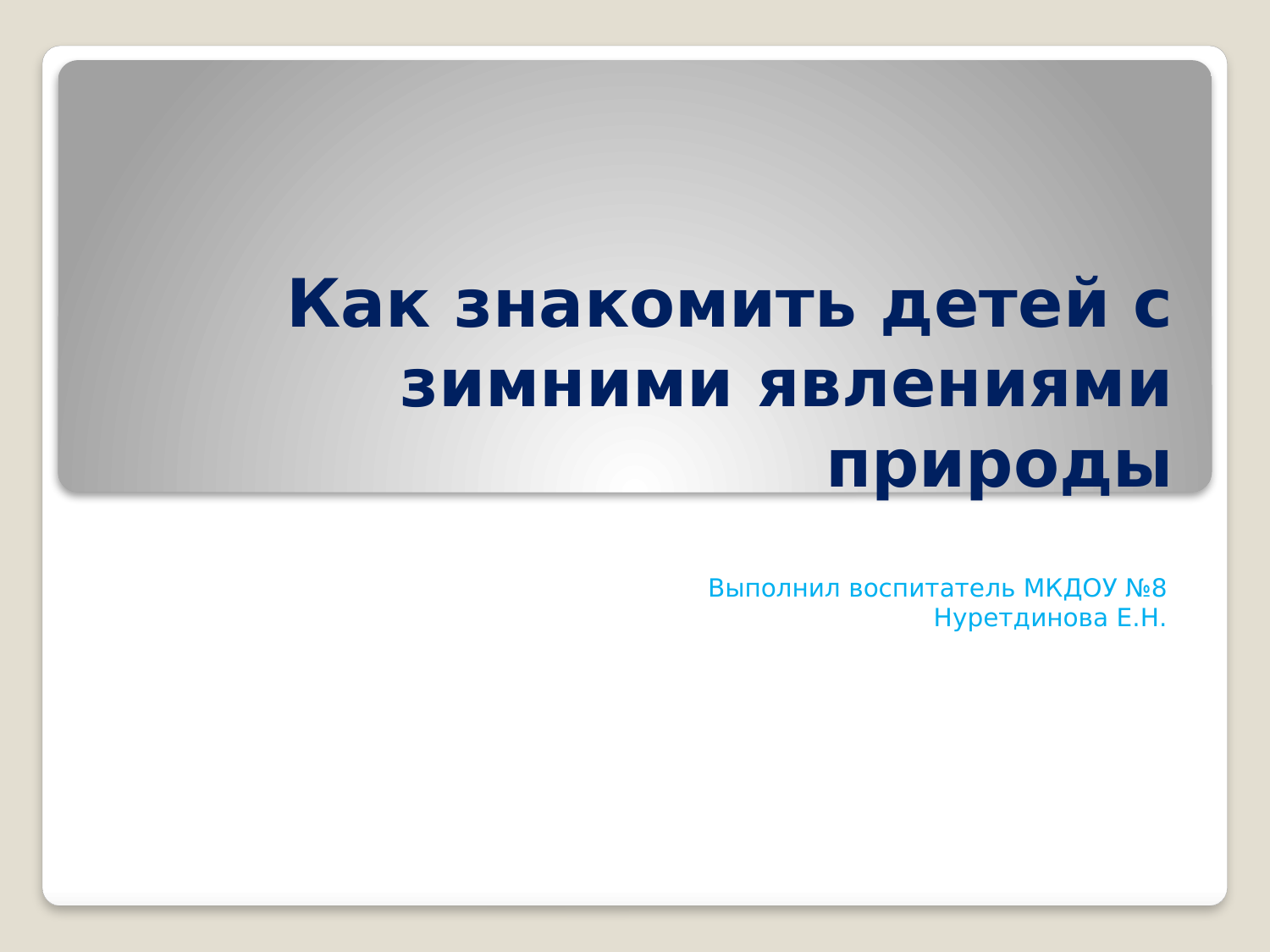

# Как знакомить детей с зимними явлениями природы

Выполнил воспитатель МКДОУ №8
Нуретдинова Е.Н.